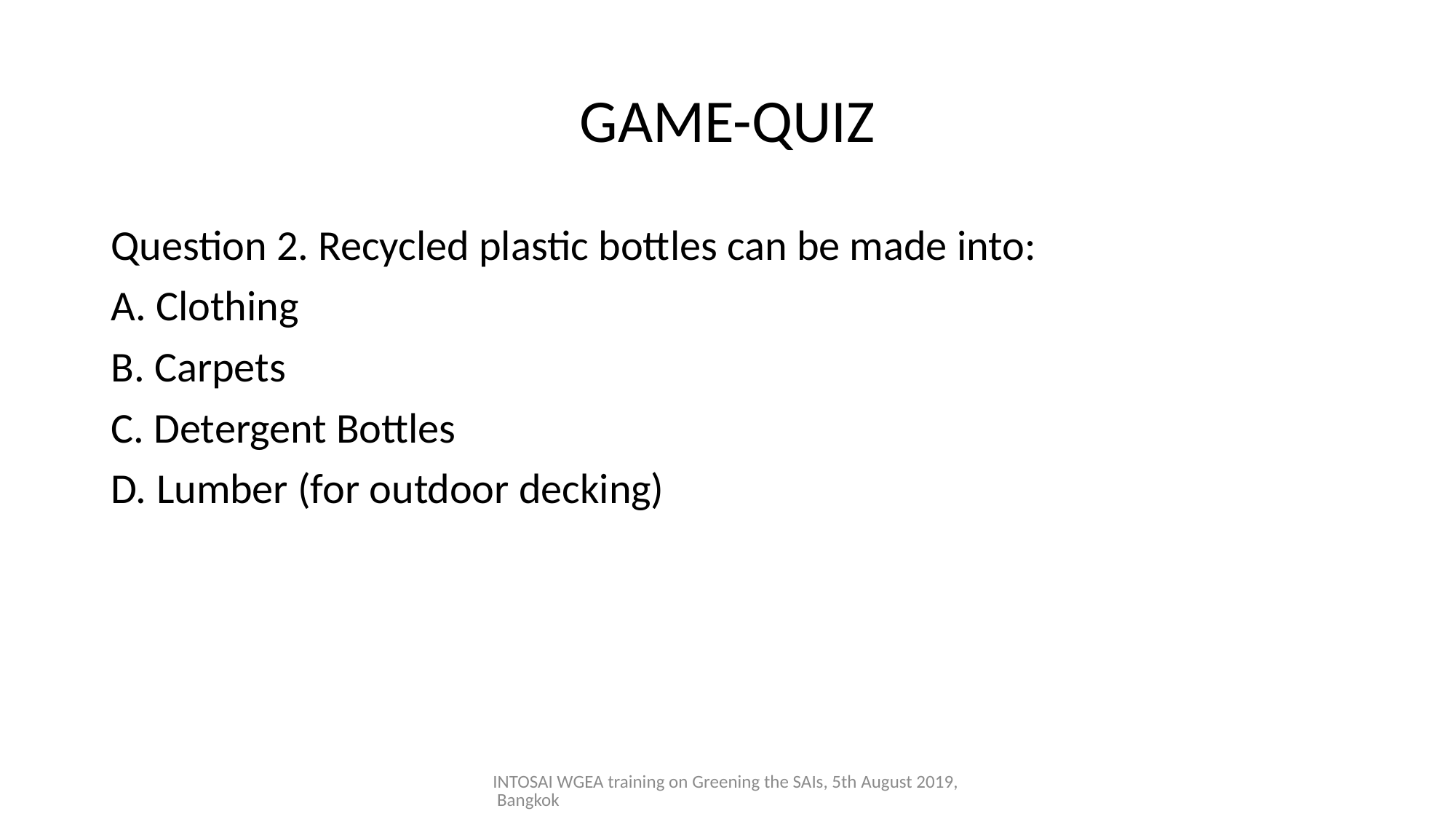

# GAME-QUIZ
Question 2. Recycled plastic bottles can be made into:
A. Clothing
B. Carpets
C. Detergent Bottles
D. Lumber (for outdoor decking)

INTOSAI WGEA training on Greening the SAIs, 5th August 2019, Bangkok